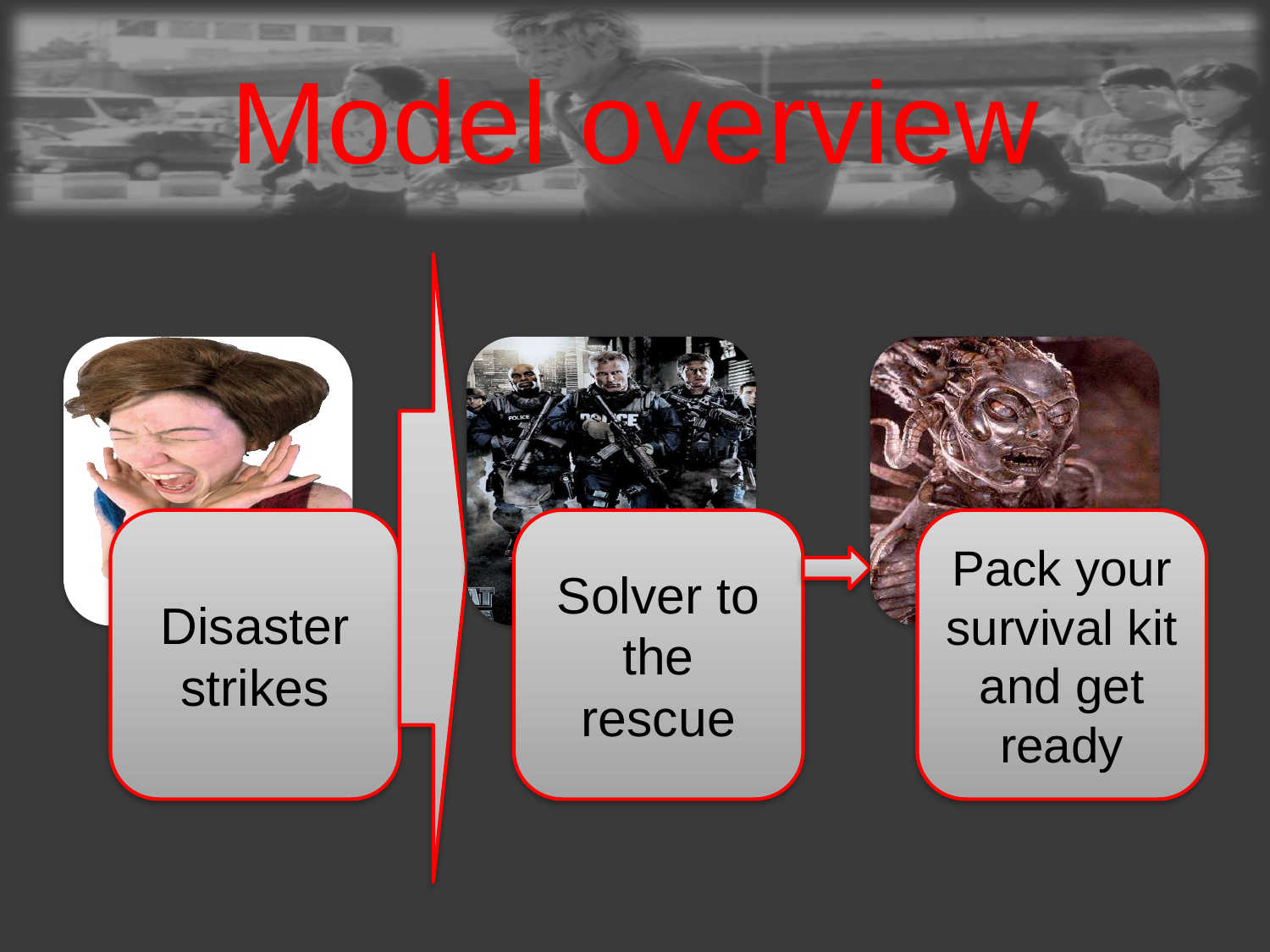

# Model overview
Disaster strikes
Solver to the rescue
Pack your survival kit and get ready